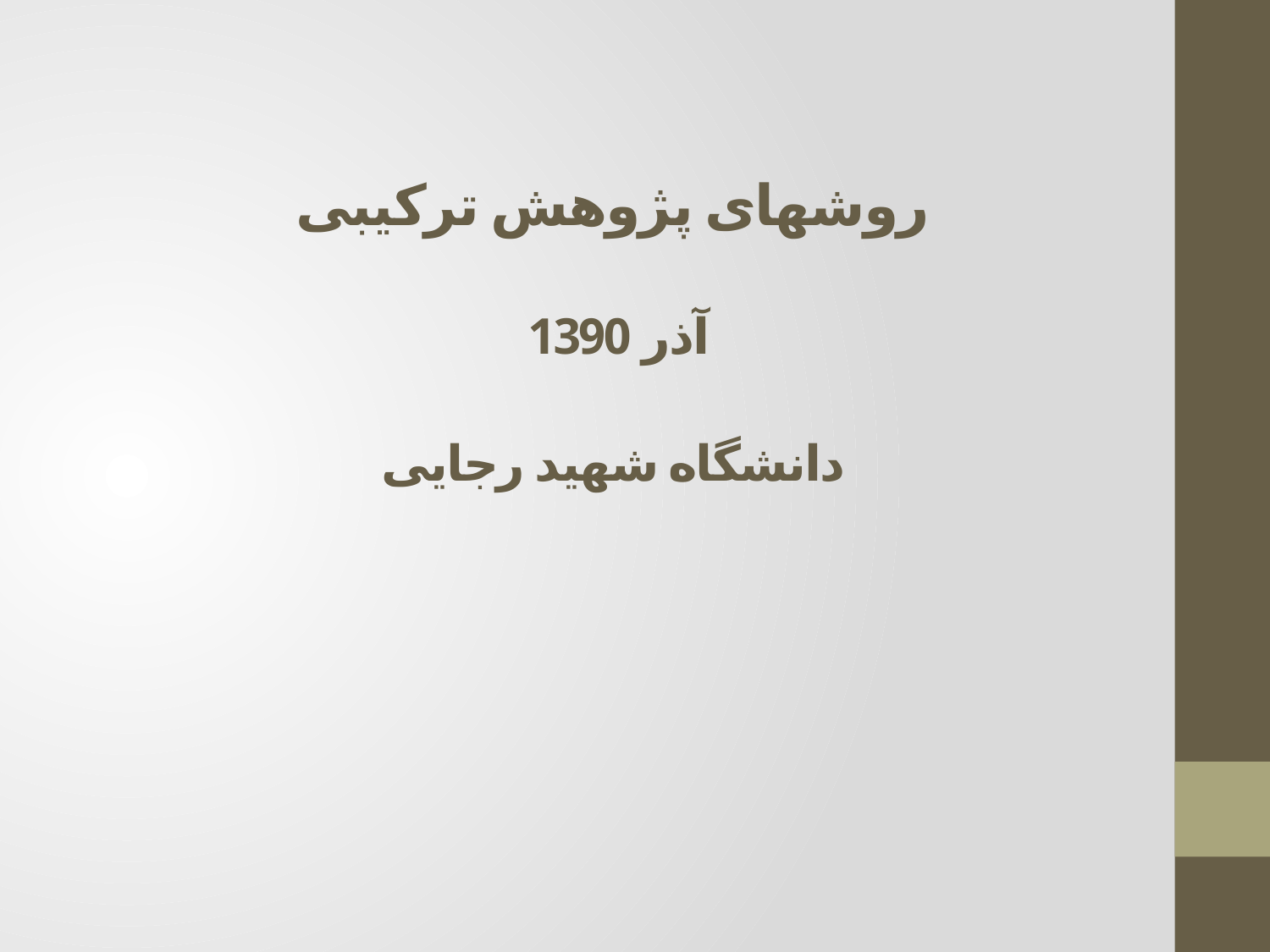

# روشهای پژوهش ترکیبی آذر 1390 دانشگاه شهید رجایی